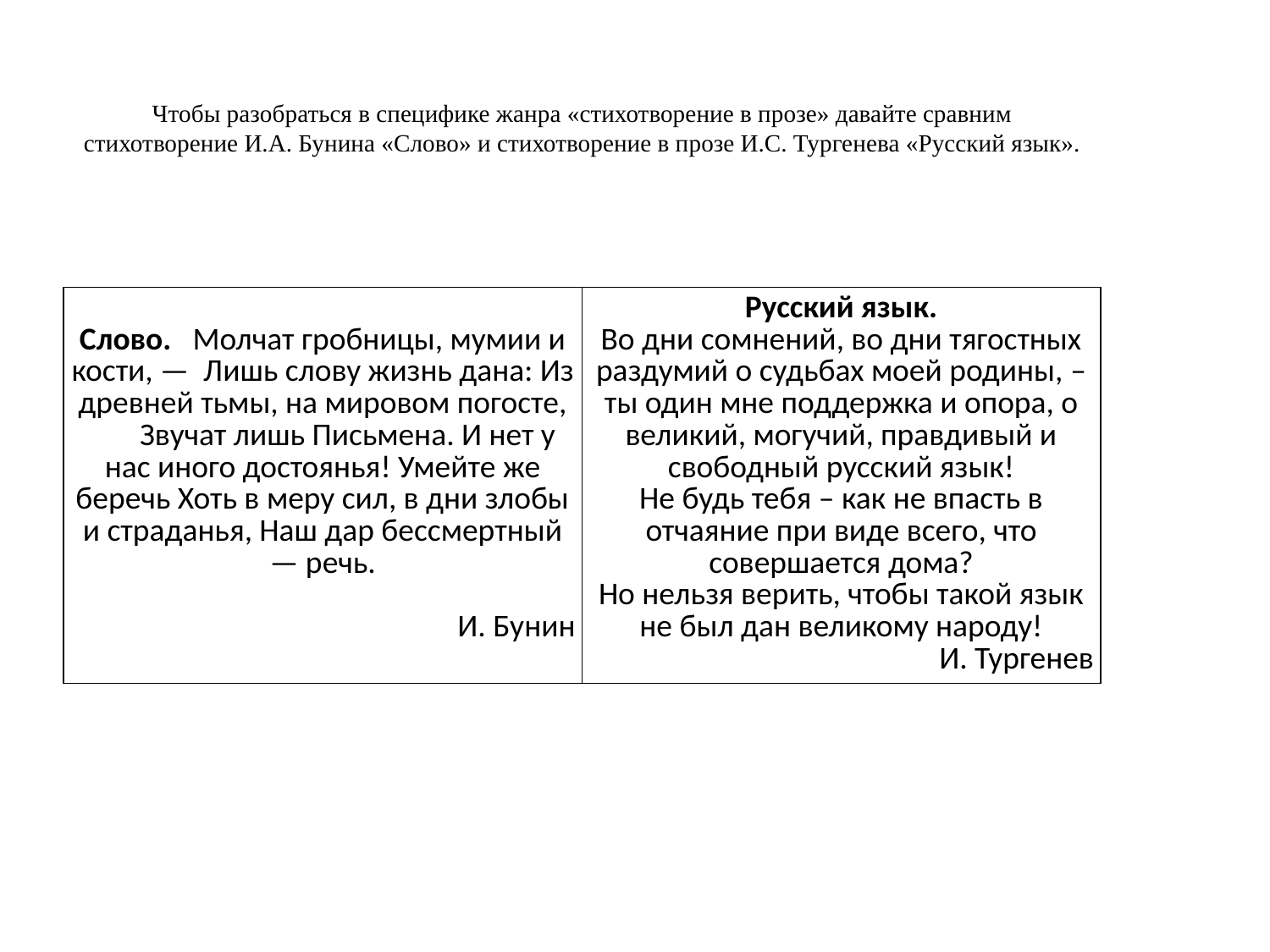

# Чтобы разобраться в специфике жанра «стихотворение в прозе» давайте сравним стихотворение И.А. Бунина «Слово» и стихотворение в прозе И.С. Тургенева «Русский язык».
| Слово.   Молчат гробницы, мумии и кости, —  Лишь слову жизнь дана: Из древней тьмы, на мировом погосте,        Звучат лишь Письмена. И нет у нас иного достоянья! Умейте же беречь Хоть в меру сил, в дни злобы и страданья, Наш дар бессмертный — речь.   И. Бунин | Русский язык. Во дни сомнений, во дни тягостных раздумий о судьбах моей родины, – ты один мне поддержка и опора, о великий, могучий, правдивый и свободный русский язык! Не будь тебя – как не впасть в отчаяние при виде всего, что совершается дома? Но нельзя верить, чтобы такой язык не был дан великому народу! И. Тургенев |
| --- | --- |